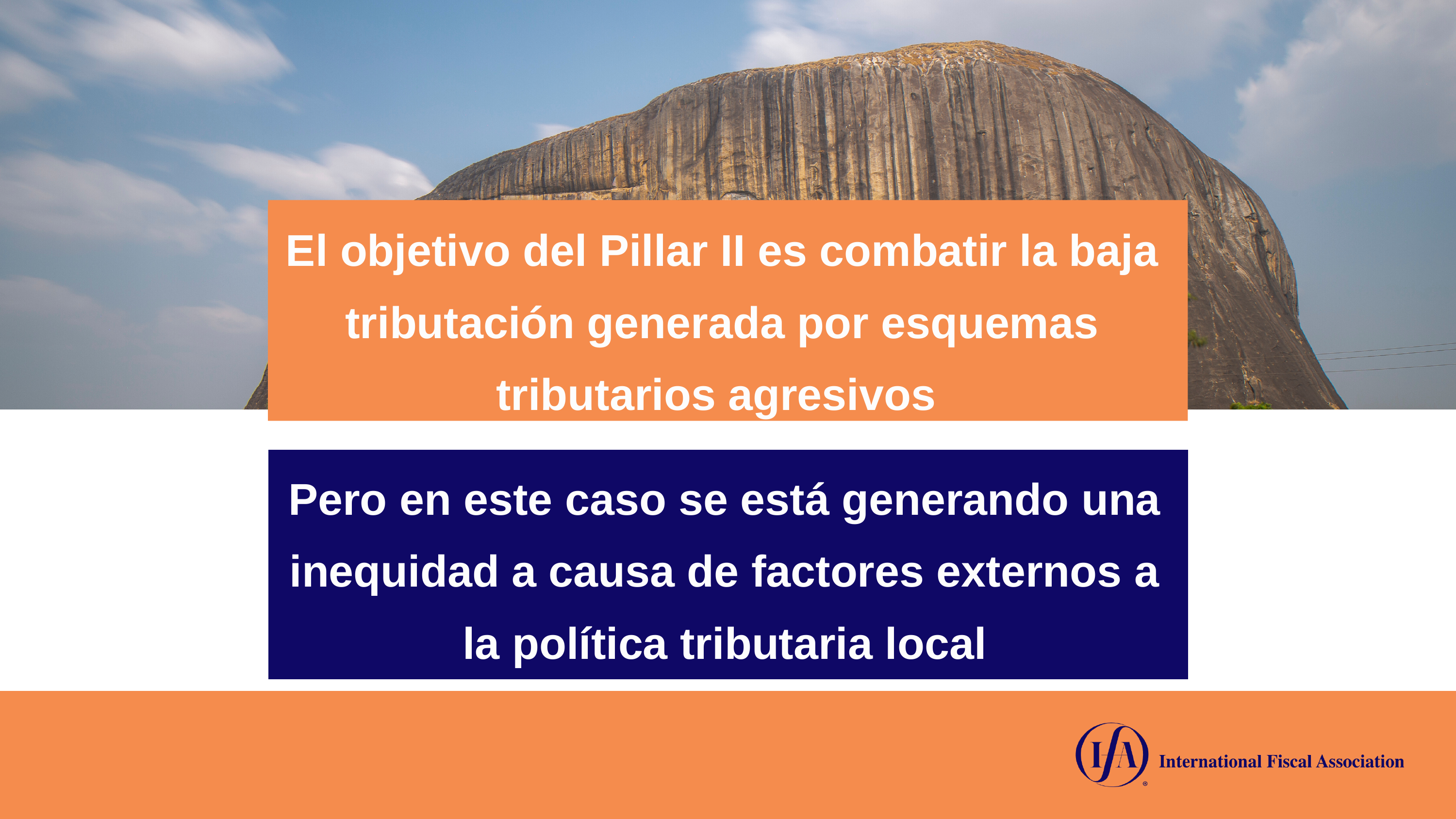

El objetivo del Pillar II es combatir la baja tributación generada por esquemas tributarios agresivos

Pero en este caso se está generando una inequidad a causa de factores externos a la política tributaria local